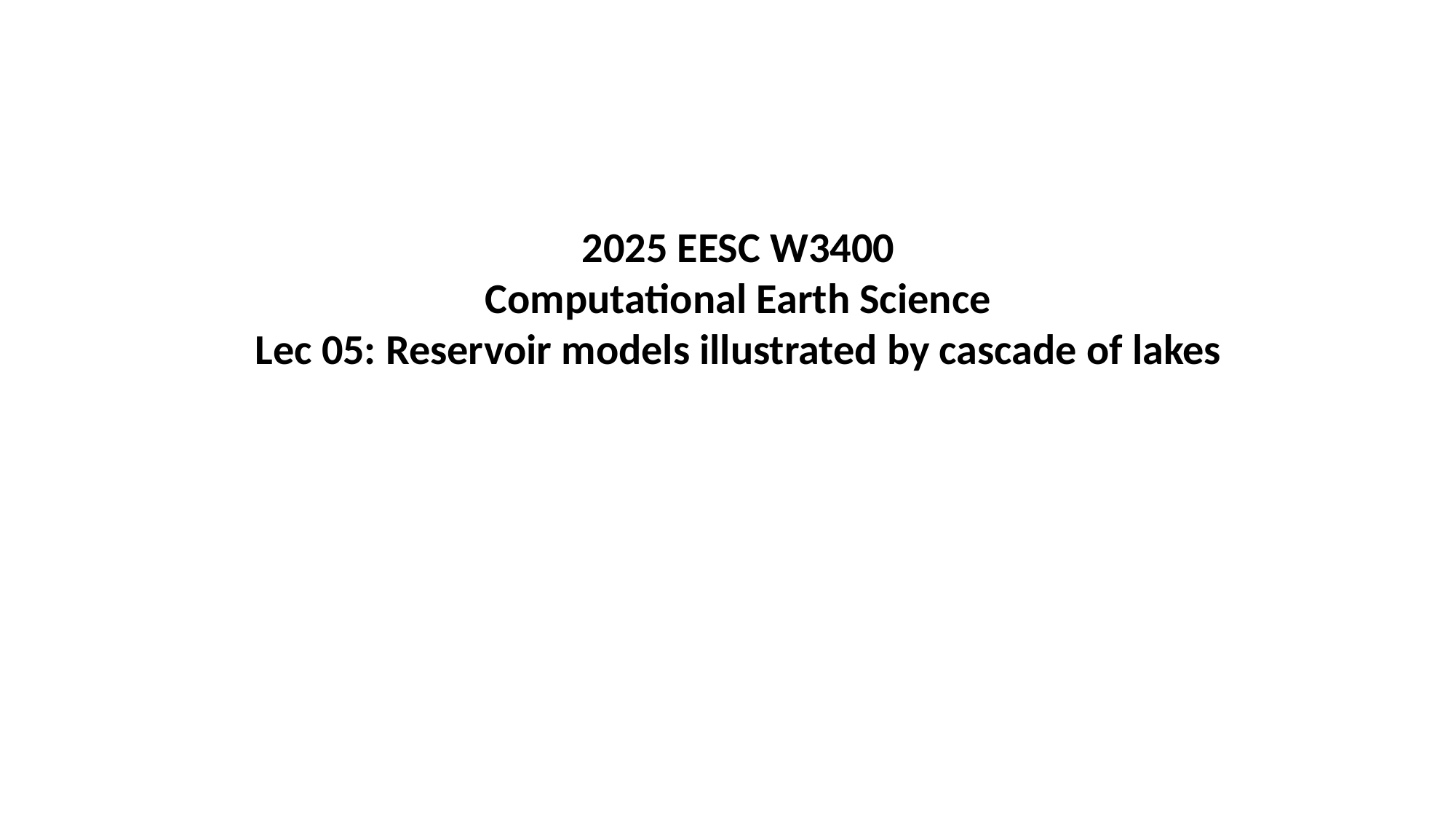

2025 EESC W3400
Computational Earth Science
Lec 05: Reservoir models illustrated by cascade of lakes